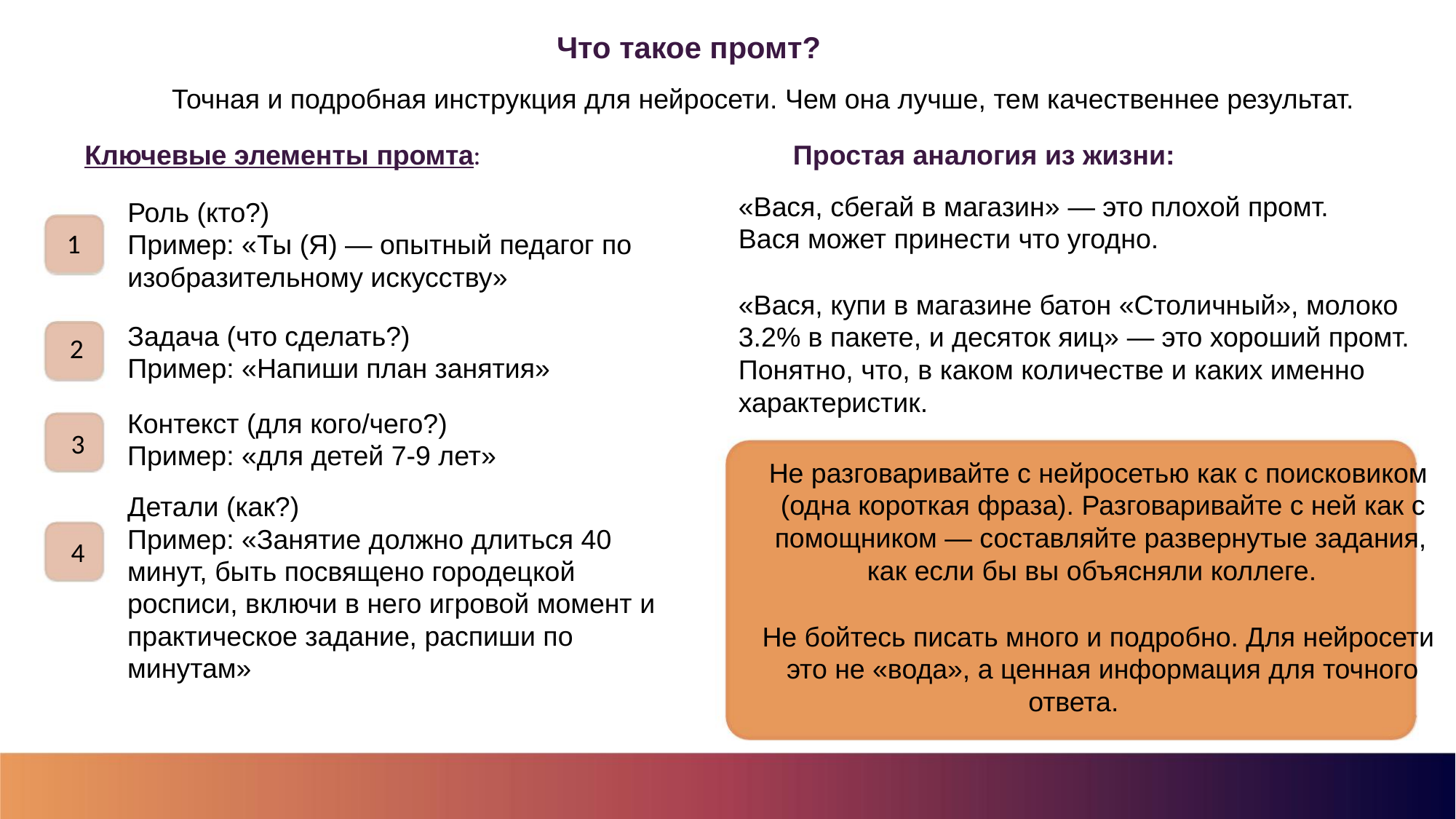

Что такое промт?
Точная и подробная инструкция для нейросети. Чем она лучше, тем качественнее результат.
Простая аналогия из жизни:
Ключевые элементы промта:
«Вася, сбегай в магазин» — это плохой промт.
Вася может принести что угодно.
Роль (кто?)
Пример: «Ты (Я) — опытный педагог по
изобразительному искусству»
1
«Вася, купи в магазине батон «Столичный», молоко
3.2% в пакете, и десяток яиц» — это хороший промт.
Понятно, что, в каком количестве и каких именно
характеристик.
Задача (что сделать?)
Пример: «Напиши план занятия»
2
3
Контекст (для кого/чего?)
Пример: «для детей 7-9 лет»
Не разговаривайте с нейросетью как с поисковиком
(одна короткая фраза). Разговаривайте с ней как с
помощником — составляйте развернутые задания,
как если бы вы объясняли коллеге.
Детали (как?)
Пример: «Занятие должно длиться 40
минут, быть посвящено городецкой
росписи, включи в него игровой момент и
практическое задание, распиши по
минутам»
4
Не бойтесь писать много и подробно. Для нейросети
это не «вода», а ценная информация для точного
ответа.